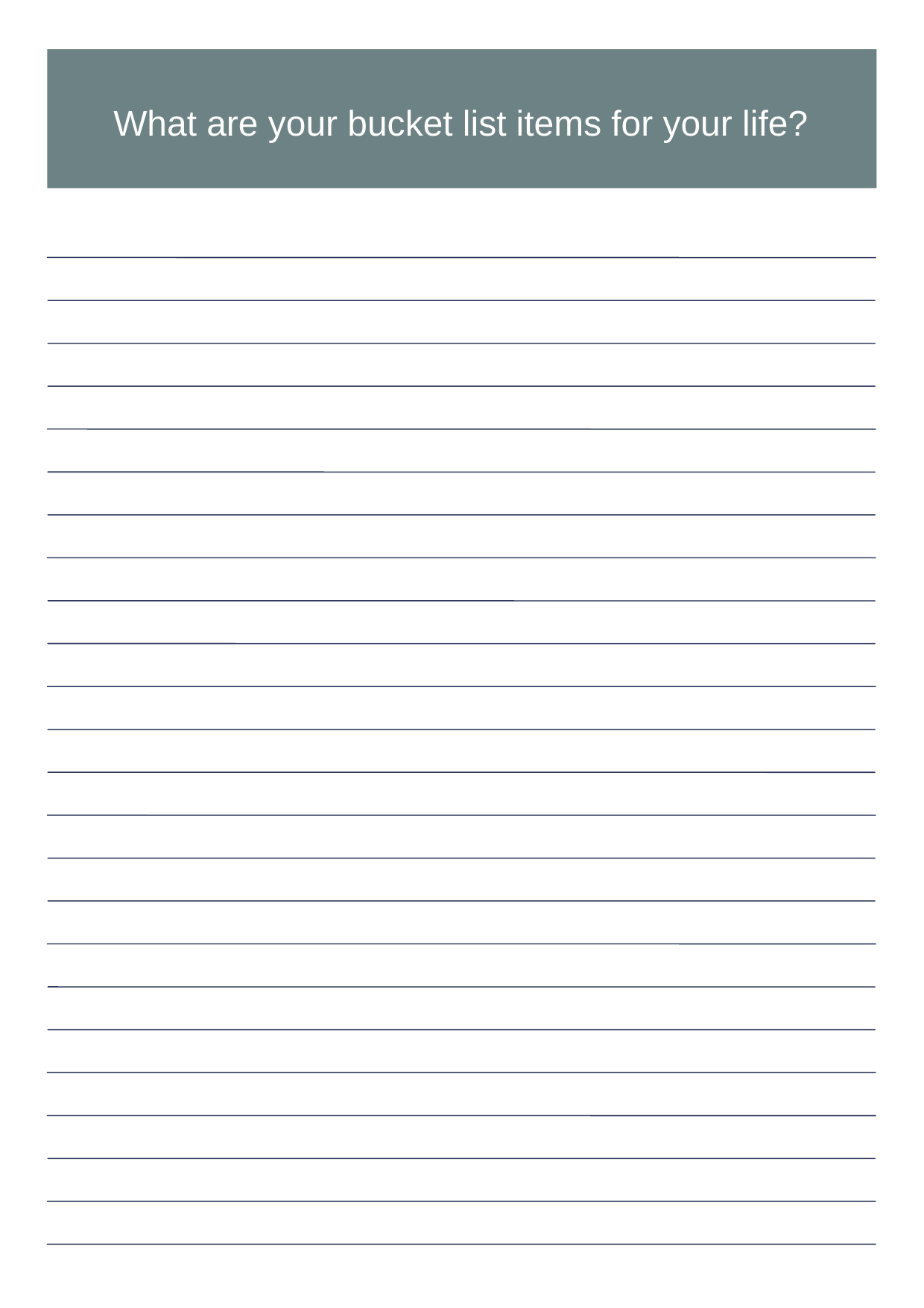

What are your bucket list items for your life?